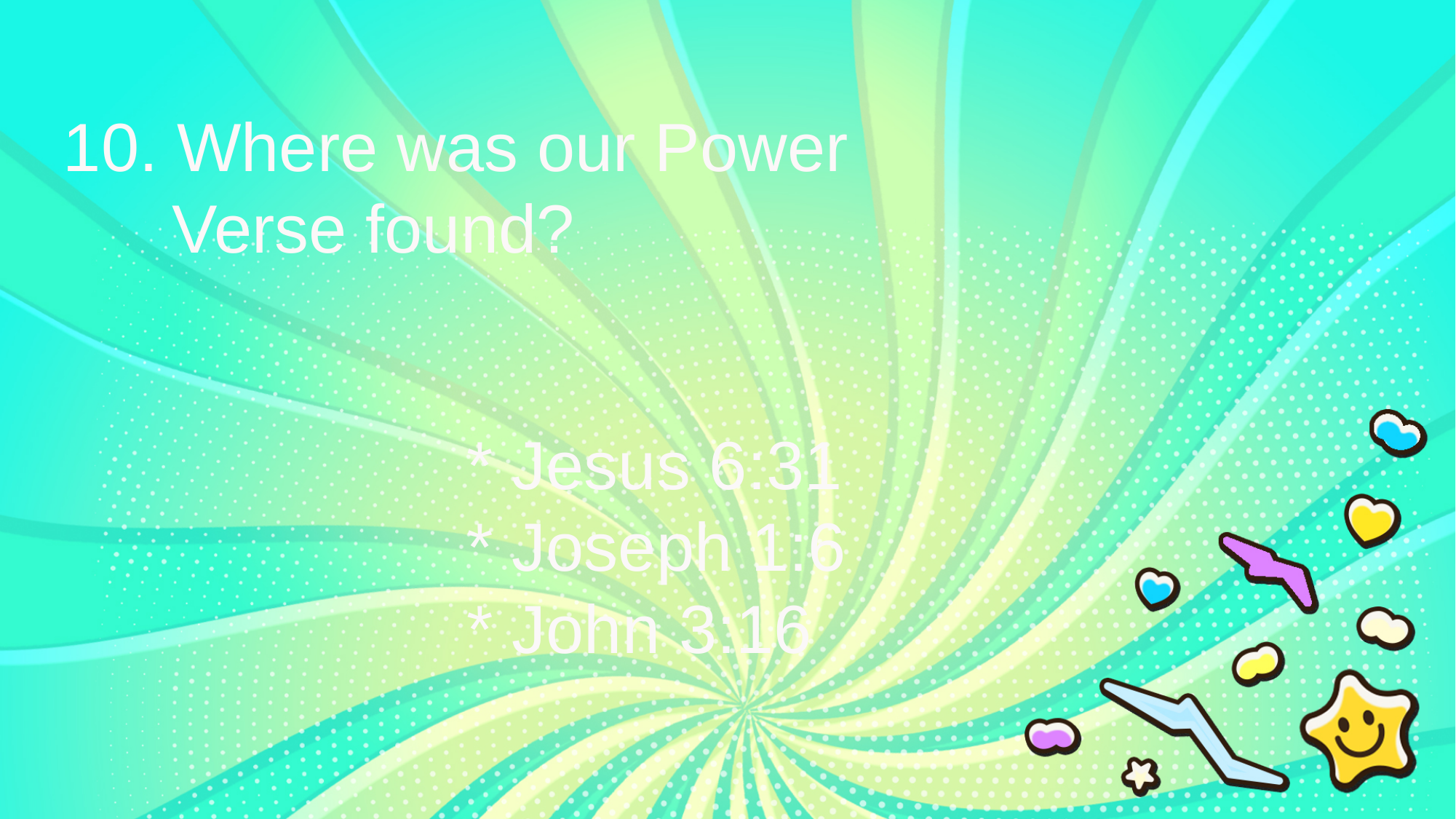

10. Where was our Power
	Verse found?
* Jesus 6:31
* Joseph 1:6
* John 3:16